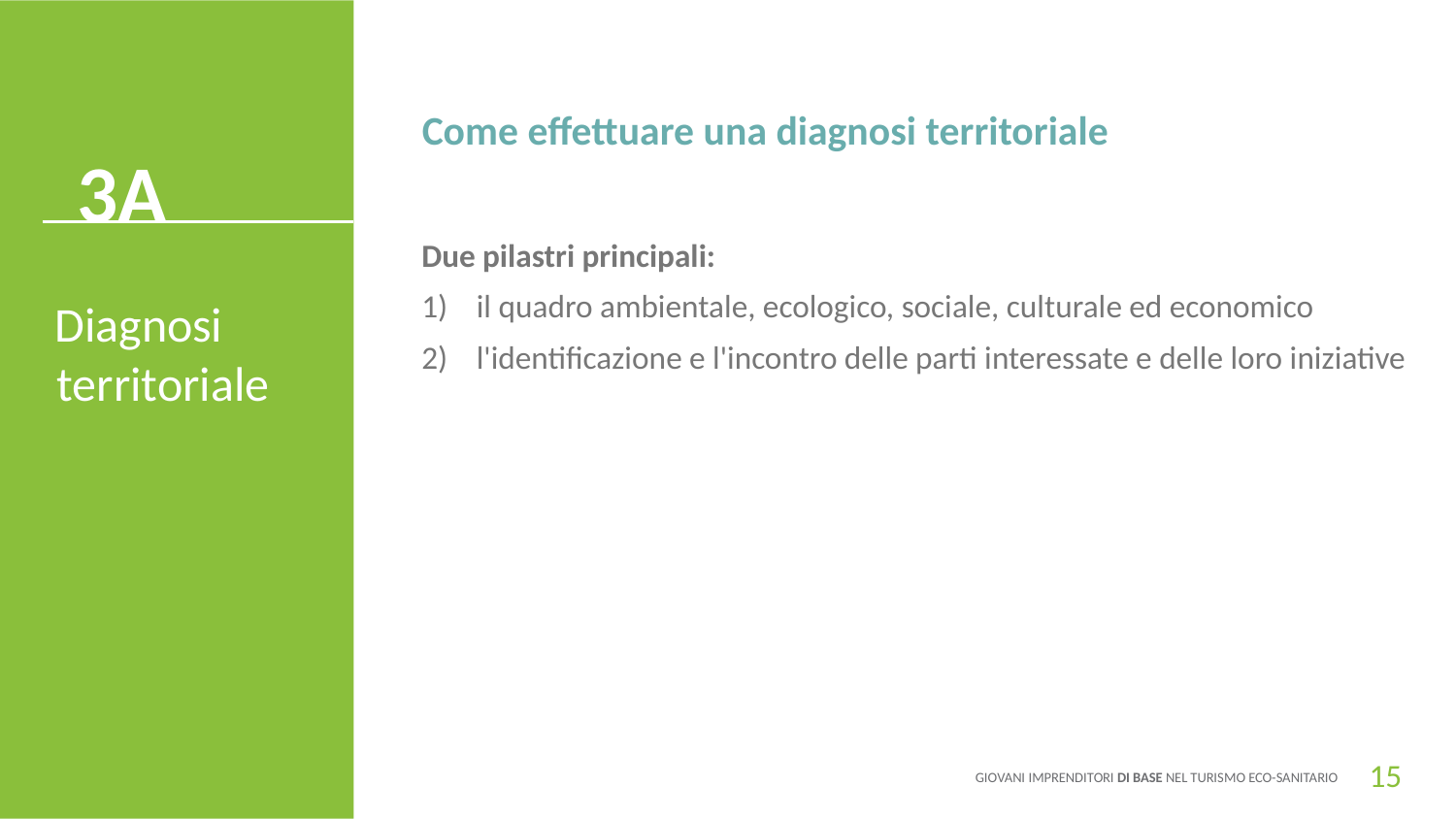

Come effettuare una diagnosi territoriale
3A

Due pilastri principali:
il quadro ambientale, ecologico, sociale, culturale ed economico
l'identificazione e l'incontro delle parti interessate e delle loro iniziative
Diagnosi territoriale

Diagnosi territoriale

15